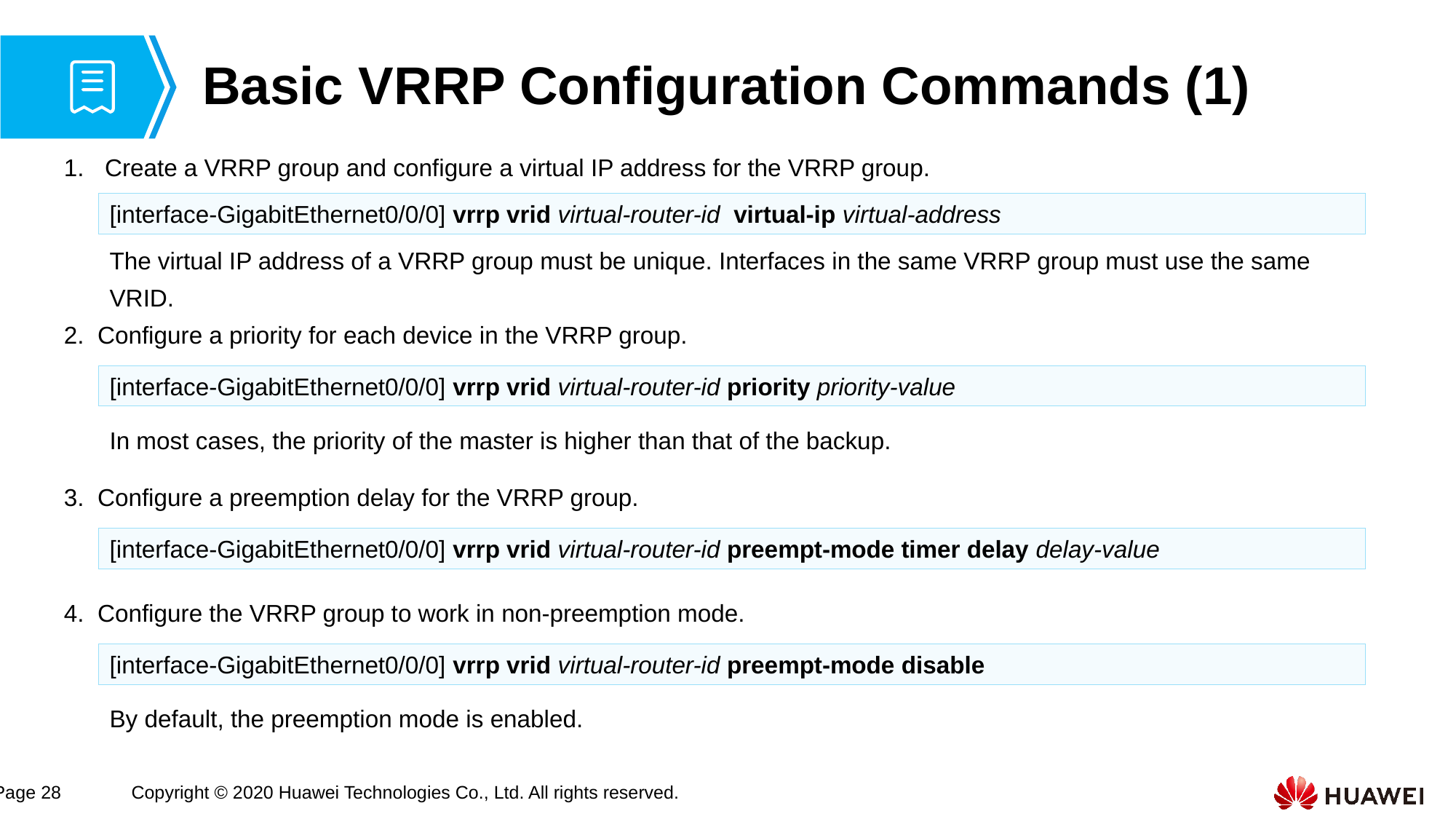

# Basic VRRP Configuration Commands (1)
Create a VRRP group and configure a virtual IP address for the VRRP group.
[interface-GigabitEthernet0/0/0] vrrp vrid virtual-router-id  virtual-ip virtual-address
The virtual IP address of a VRRP group must be unique. Interfaces in the same VRRP group must use the same VRID.
2.  Configure a priority for each device in the VRRP group.
[interface-GigabitEthernet0/0/0] vrrp vrid virtual-router-id priority priority-value
In most cases, the priority of the master is higher than that of the backup.
3.  Configure a preemption delay for the VRRP group.
[interface-GigabitEthernet0/0/0] vrrp vrid virtual-router-id preempt-mode timer delay delay-value
4.  Configure the VRRP group to work in non-preemption mode.
[interface-GigabitEthernet0/0/0] vrrp vrid virtual-router-id preempt-mode disable
By default, the preemption mode is enabled.